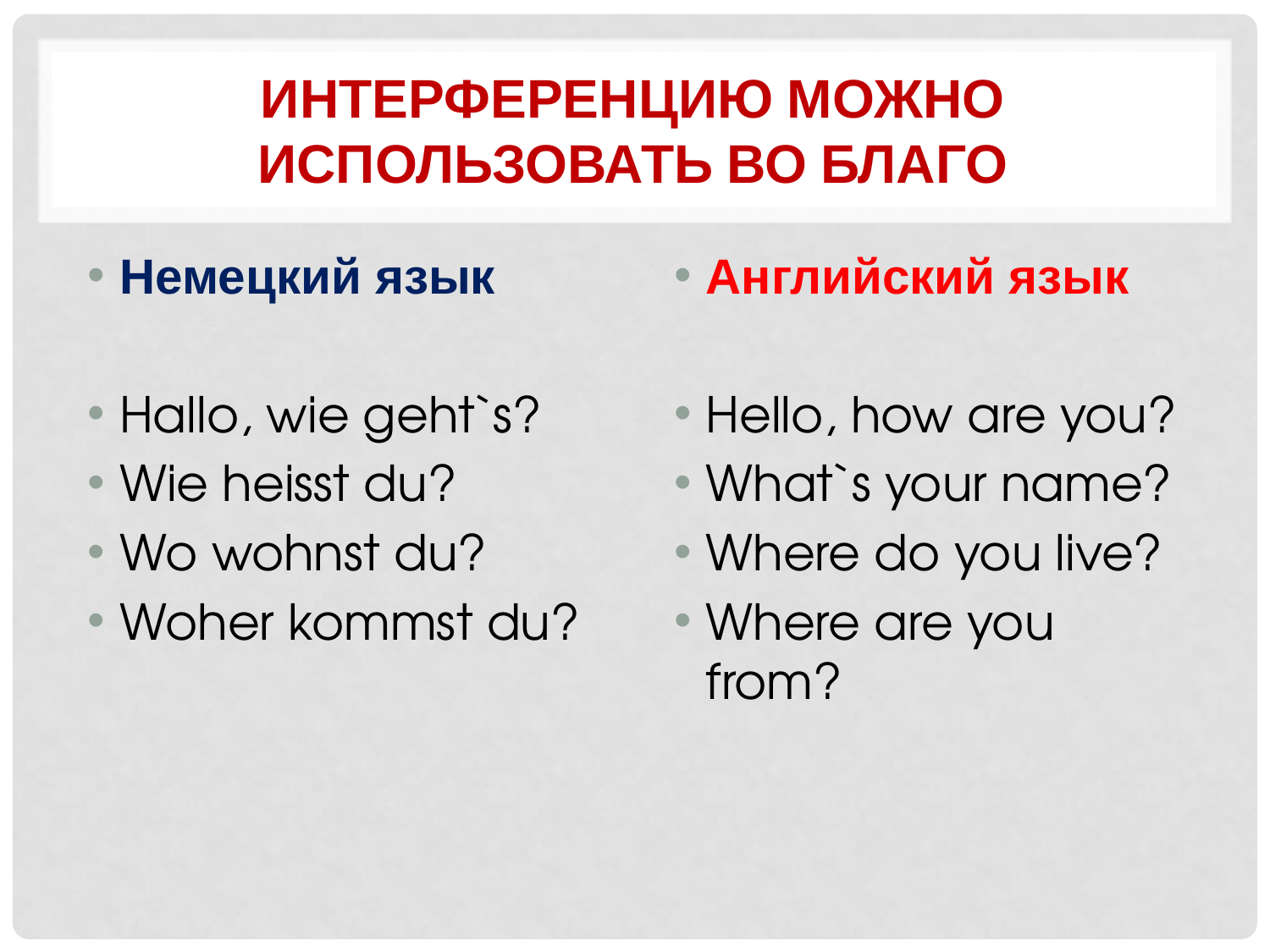

# Интерференцию можно использовать во благо
Немецкий язык

Hallo, wie geht`s?
Wie heisst du?
Wo wohnst du?
Woher kommst du?
Английский язык

Hello, how are you?
What`s your name?
Where do you live?
Where are you from?